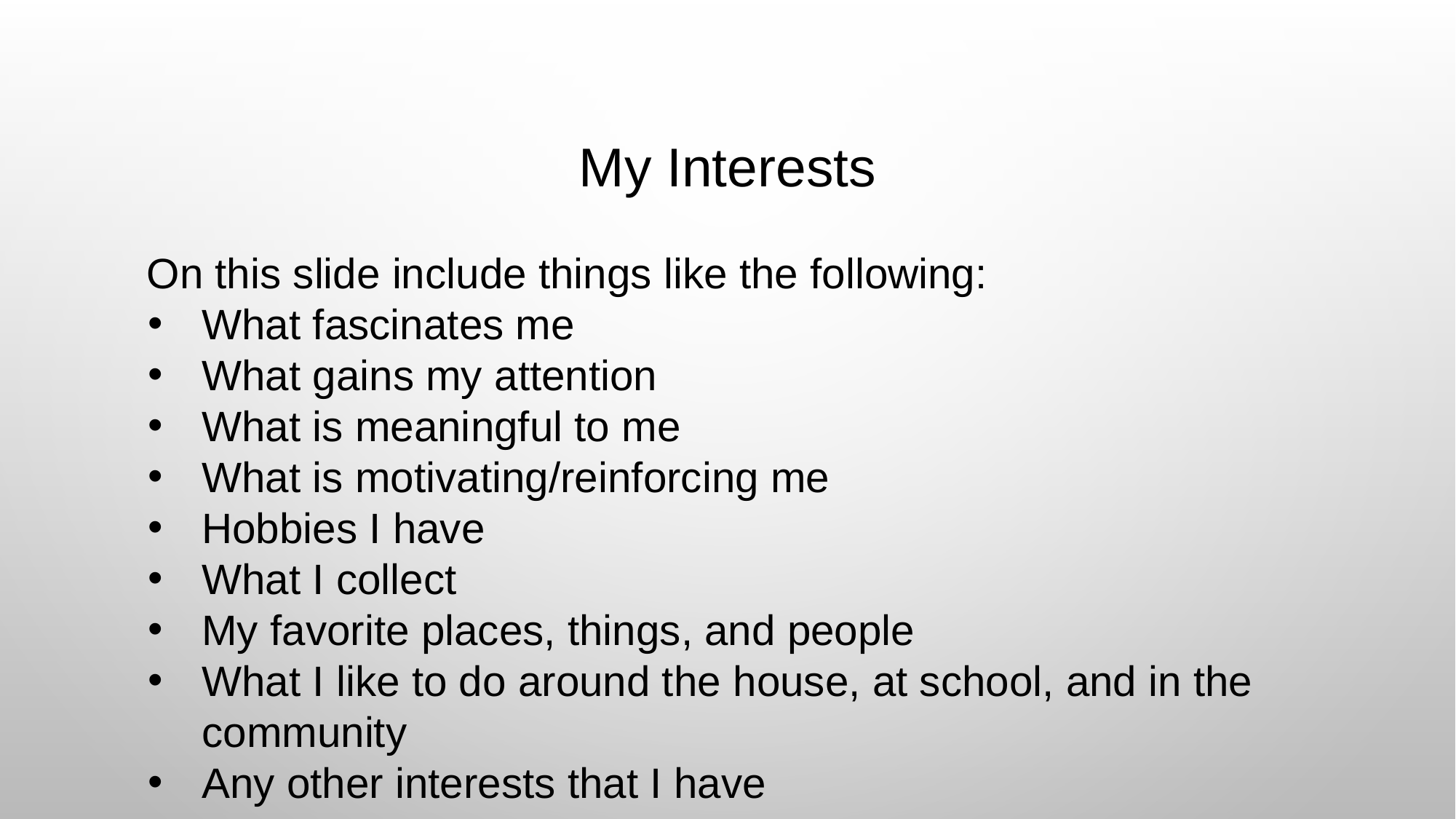

# My Interests
On this slide include things like the following:
What fascinates me
What gains my attention
What is meaningful to me
What is motivating/reinforcing me
Hobbies I have
What I collect
My favorite places, things, and people
What I like to do around the house, at school, and in the community
Any other interests that I have